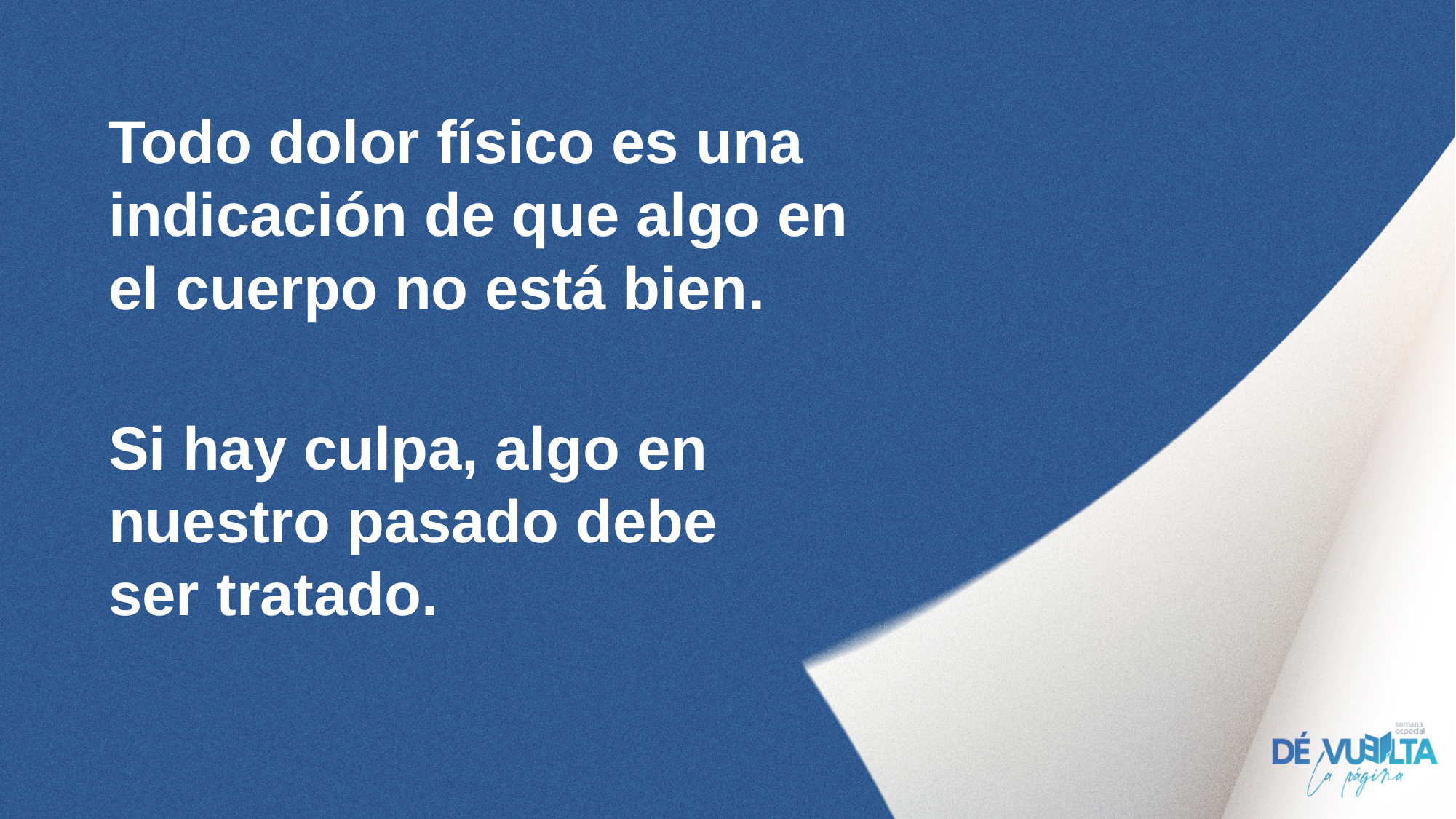

Todo dolor físico es una indicación de que algo en el cuerpo no está bien.

Si hay culpa, algo en nuestro pasado debe     ser tratado.